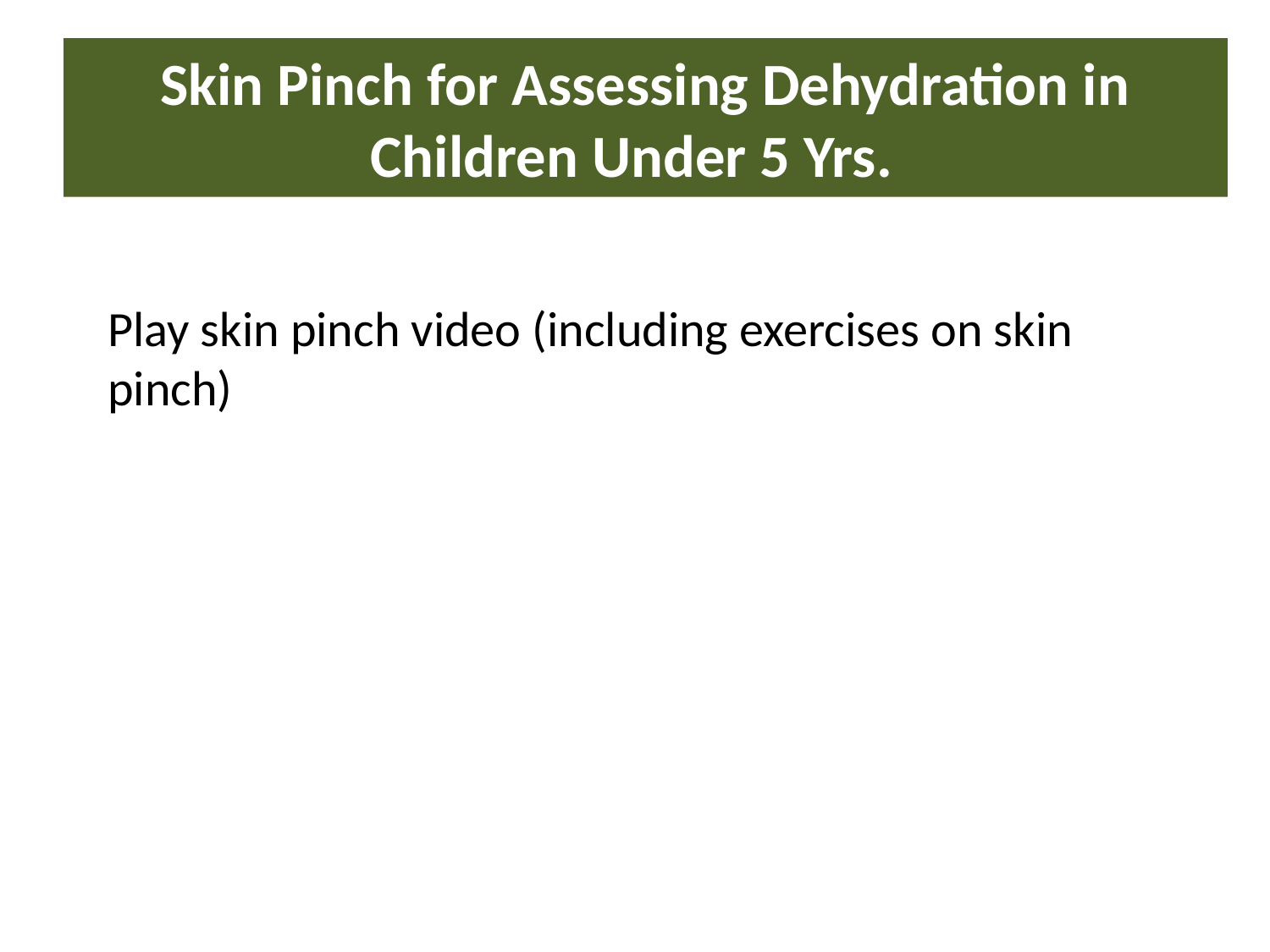

# Skin Pinch for Assessing Dehydration in Children Under 5 Yrs.

Play skin pinch video (including exercises on skin pinch)